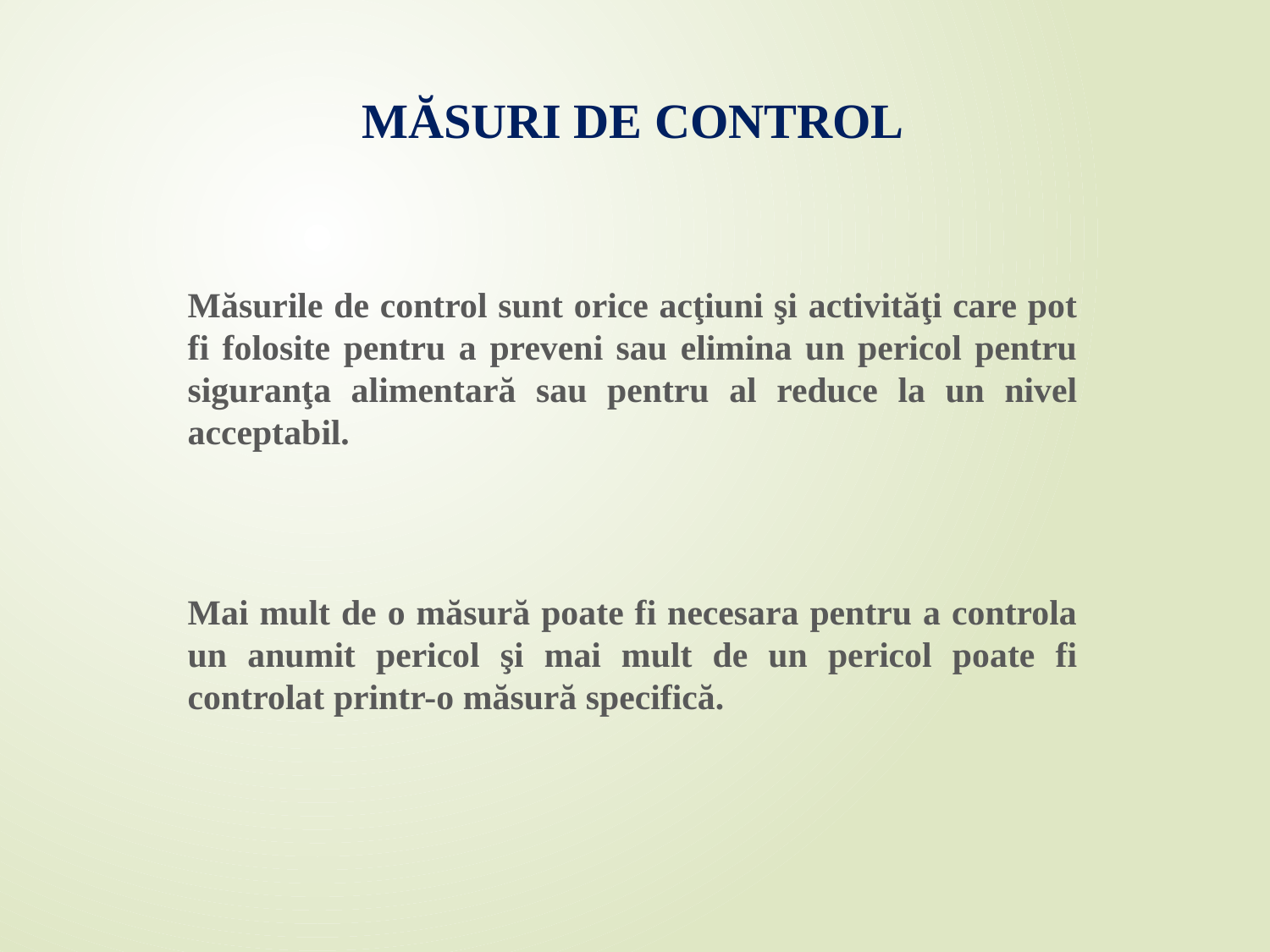

# MĂSURI DE CONTROL
Măsurile de control sunt orice acţiuni şi activităţi care pot fi folosite pentru a preveni sau elimina un pericol pentru siguranţa alimentară sau pentru al reduce la un nivel acceptabil.

Mai mult de o măsură poate fi necesara pentru a controla un anumit pericol şi mai mult de un pericol poate fi controlat printr-o măsură specifică.